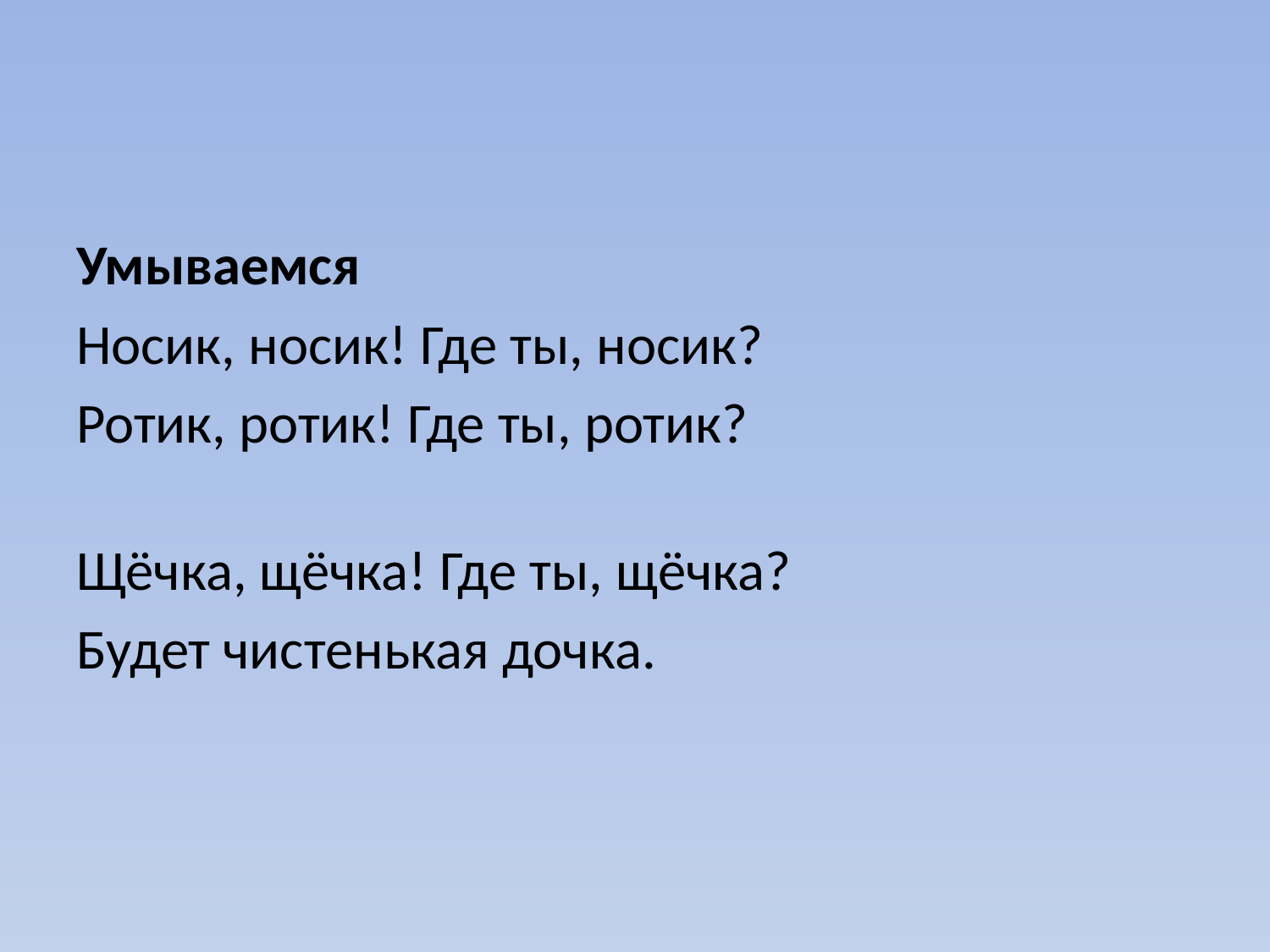

#
Умываемся
Носик, носик! Где ты, носик?
Ротик, ротик! Где ты, ротик?
Щёчка, щёчка! Где ты, щёчка?
Будет чистенькая дочка.